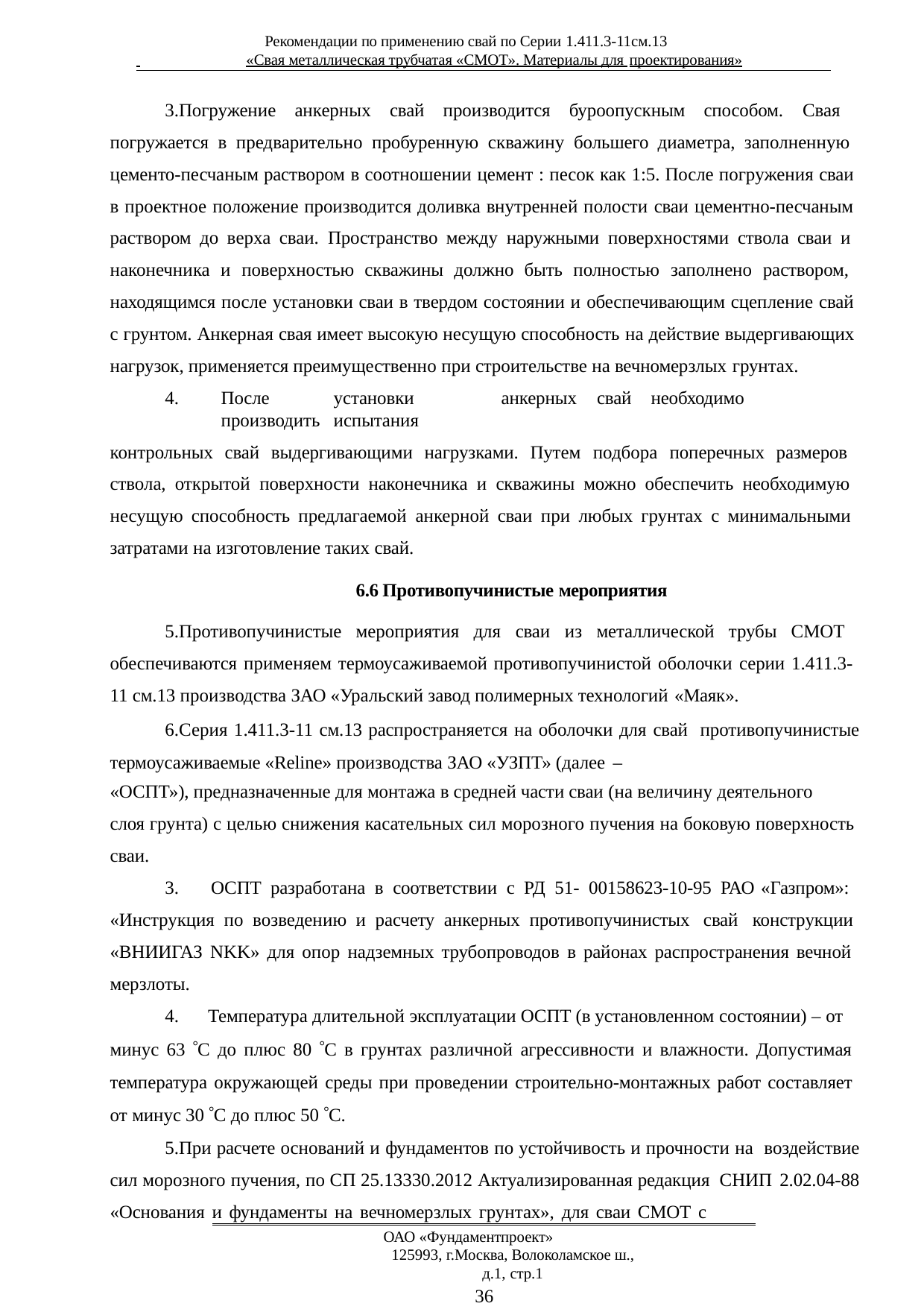

Рекомендации по применению свай по Серии 1.411.3-11см.13
 	«Свая металлическая трубчатая «СМОТ». Материалы для проектирования»

Погружение анкерных свай производится буроопускным способом. Свая  погружается в предварительно пробуренную скважину большего диаметра, заполненную  цементо-песчаным раствором в соотношении цемент : песок как 1:5. После погружения сваи  в проектное положение производится доливка внутренней полости сваи цементно-песчаным  раствором до верха сваи. Пространство между наружными поверхностями ствола сваи и  наконечника и поверхностью скважины должно быть полностью заполнено раствором,  находящимся после установки сваи в твердом состоянии и обеспечивающим сцепление свай  с грунтом. Анкерная свая имеет высокую несущую способность на действие выдергивающих  нагрузок, применяется преимущественно при строительстве на вечномерзлых грунтах.
После	установки	анкерных	свай	необходимо	производить	испытания
контрольных свай выдергивающими нагрузками. Путем подбора поперечных размеров  ствола, открытой поверхности наконечника и скважины можно обеспечить необходимую  несущую способность предлагаемой анкерной сваи при любых грунтах с минимальными  затратами на изготовление таких свай.

6.6 Противопучинистые мероприятия
Противопучинистые мероприятия для сваи из металлической трубы СМОТ  обеспечиваются применяем термоусаживаемой противопучинистой оболочки серии 1.411.3-  11 см.13 производства ЗАО «Уральский завод полимерных технологий «Маяк».
Серия 1.411.3-11 см.13 распространяется на оболочки для свай  противопучинистые термоусаживаемые «Reline» производства ЗАО «УЗПТ» (далее –
«ОСПТ»), предназначенные для монтажа в средней части сваи (на величину деятельного
слоя грунта) с целью снижения касательных сил морозного пучения на боковую поверхность  сваи.
ОСПТ  разработана  в  соответствии  с  РД  51-  00158623-10-95  РАО «Газпром»:
«Инструкция  по  возведению  и  расчету  анкерных  противопучинистых   свай   конструкции
«ВНИИГАЗ NKK» для опор надземных трубопроводов в районах распространения вечной  мерзлоты.
Температура длительной эксплуатации ОСПТ (в установленном состоянии) – от
минус 63 °С до плюс 80 °С в грунтах различной агрессивности и влажности. Допустимая  температура окружающей среды при проведении строительно-монтажных работ составляет  от минус 30 °С до плюс 50 °С.
При расчете оснований и фундаментов по устойчивость и прочности на  воздействие сил морозного пучения, по СП 25.13330.2012 Актуализированная редакция  СНИП 2.02.04-88 «Основания и фундаменты на вечномерзлых грунтах», для сваи СМОТ с
ОАО «Фундаментпроект»
125993, г.Москва, Волоколамское ш., д.1, стр.1
36